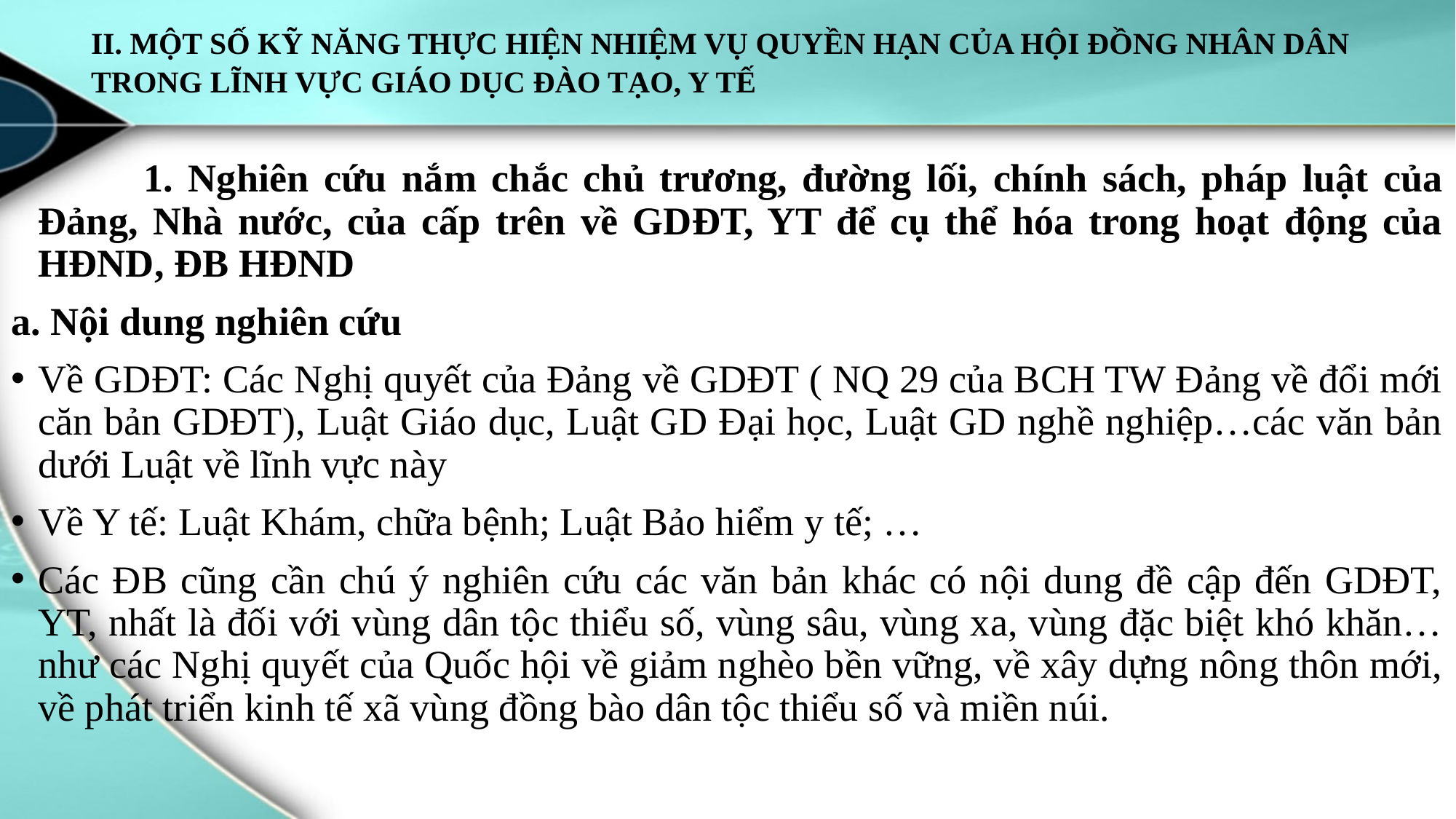

# II. MỘT SỐ KỸ NĂNG THỰC HIỆN NHIỆM VỤ QUYỀN HẠN CỦA HỘI ĐỒNG NHÂN DÂN TRONG LĨNH VỰC GIÁO DỤC ĐÀO TẠO, Y TẾ
       1. Nghiên cứu nắm chắc chủ trương, đường lối, chính sách, pháp luật của Đảng, Nhà nước, của cấp trên về GDĐT, YT để cụ thể hóa trong hoạt động của HĐND, ĐB HĐND
a. Nội dung nghiên cứu
Về GDĐT: Các Nghị quyết của Đảng về GDĐT ( NQ 29 của BCH TW Đảng về đổi mới căn bản GDĐT), Luật Giáo dục, Luật GD Đại học, Luật GD nghề nghiệp…các văn bản dưới Luật về lĩnh vực này
Về Y tế: Luật Khám, chữa bệnh; Luật Bảo hiểm y tế; …
Các ĐB cũng cần chú ý nghiên cứu các văn bản khác có nội dung đề cập đến GDĐT, YT, nhất là đối với vùng dân tộc thiểu số, vùng sâu, vùng xa, vùng đặc biệt khó khăn… như các Nghị quyết của Quốc hội về giảm nghèo bền vững, về xây dựng nông thôn mới, về phát triển kinh tế xã vùng đồng bào dân tộc thiểu số và miền núi.